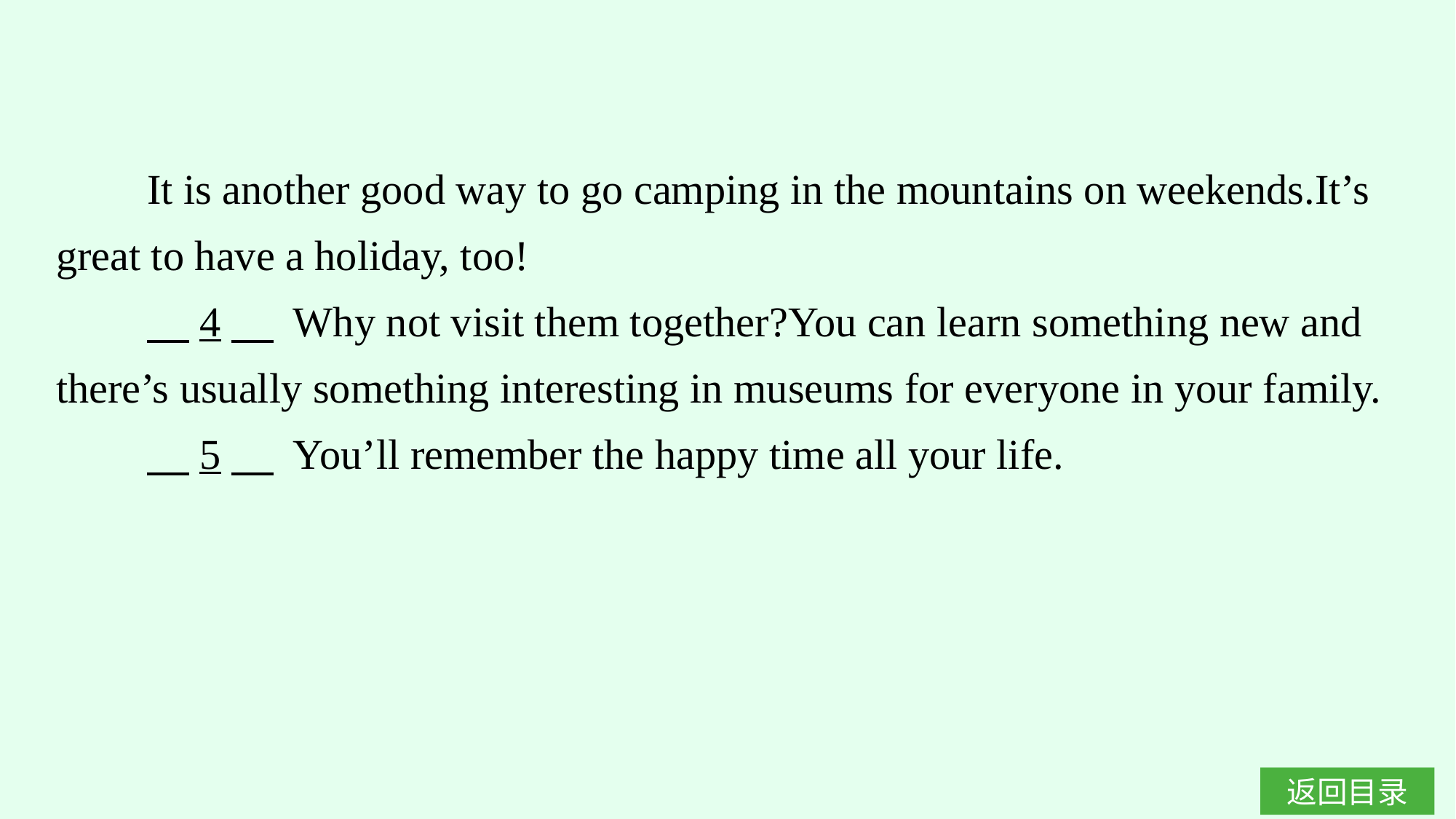

It is another good way to go camping in the mountains on weekends.It’s great to have a holiday, too!
　4　 Why not visit them together?You can learn something new and there’s usually something interesting in museums for everyone in your family.
　5　 You’ll remember the happy time all your life.